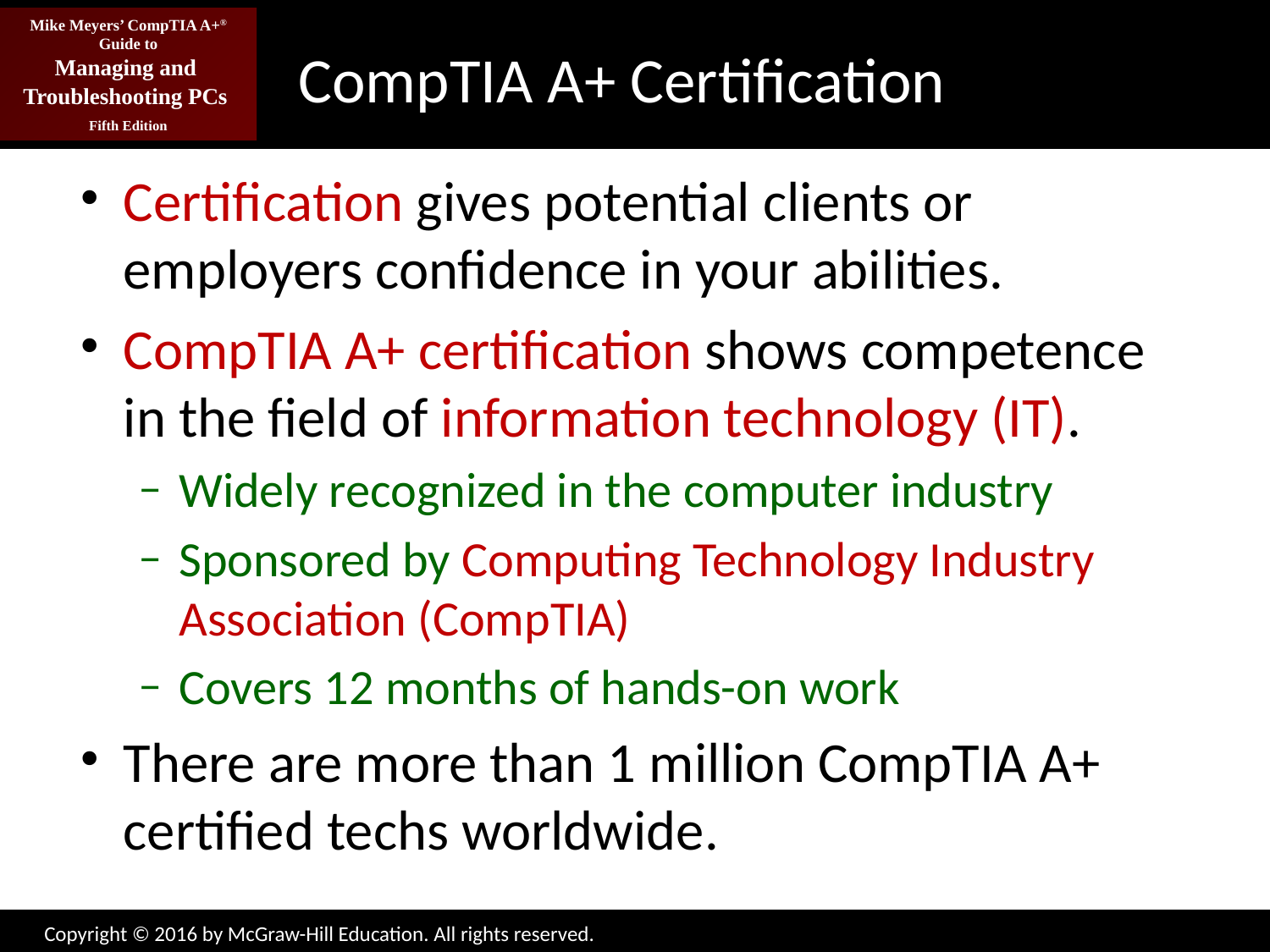

# CompTIA A+ Certification
Certification gives potential clients or employers confidence in your abilities.
CompTIA A+ certification shows competence in the field of information technology (IT).
Widely recognized in the computer industry
Sponsored by Computing Technology Industry Association (CompTIA)
Covers 12 months of hands-on work
There are more than 1 million CompTIA A+ certified techs worldwide.